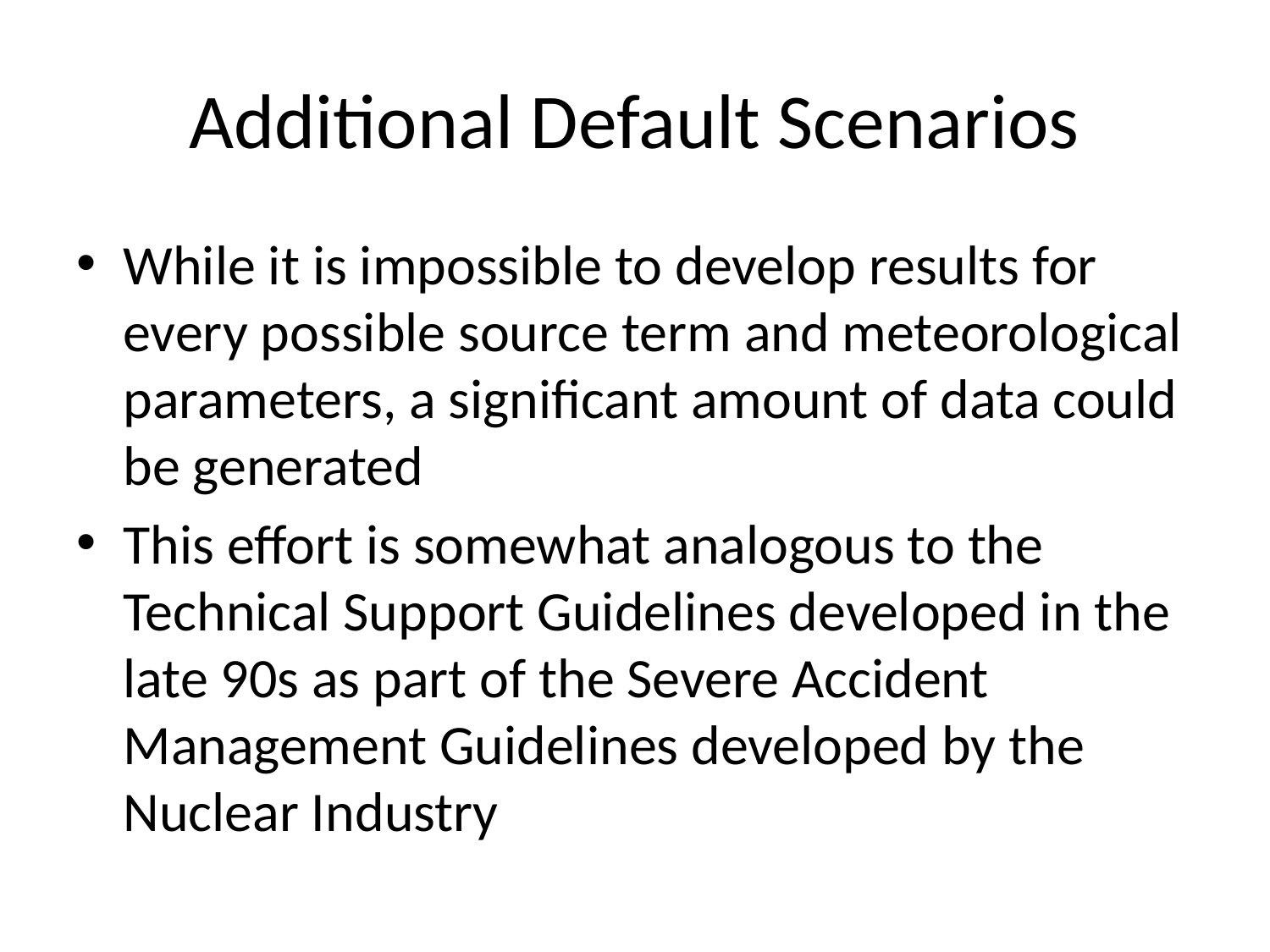

# Additional Default Scenarios
While it is impossible to develop results for every possible source term and meteorological parameters, a significant amount of data could be generated
This effort is somewhat analogous to the Technical Support Guidelines developed in the late 90s as part of the Severe Accident Management Guidelines developed by the Nuclear Industry